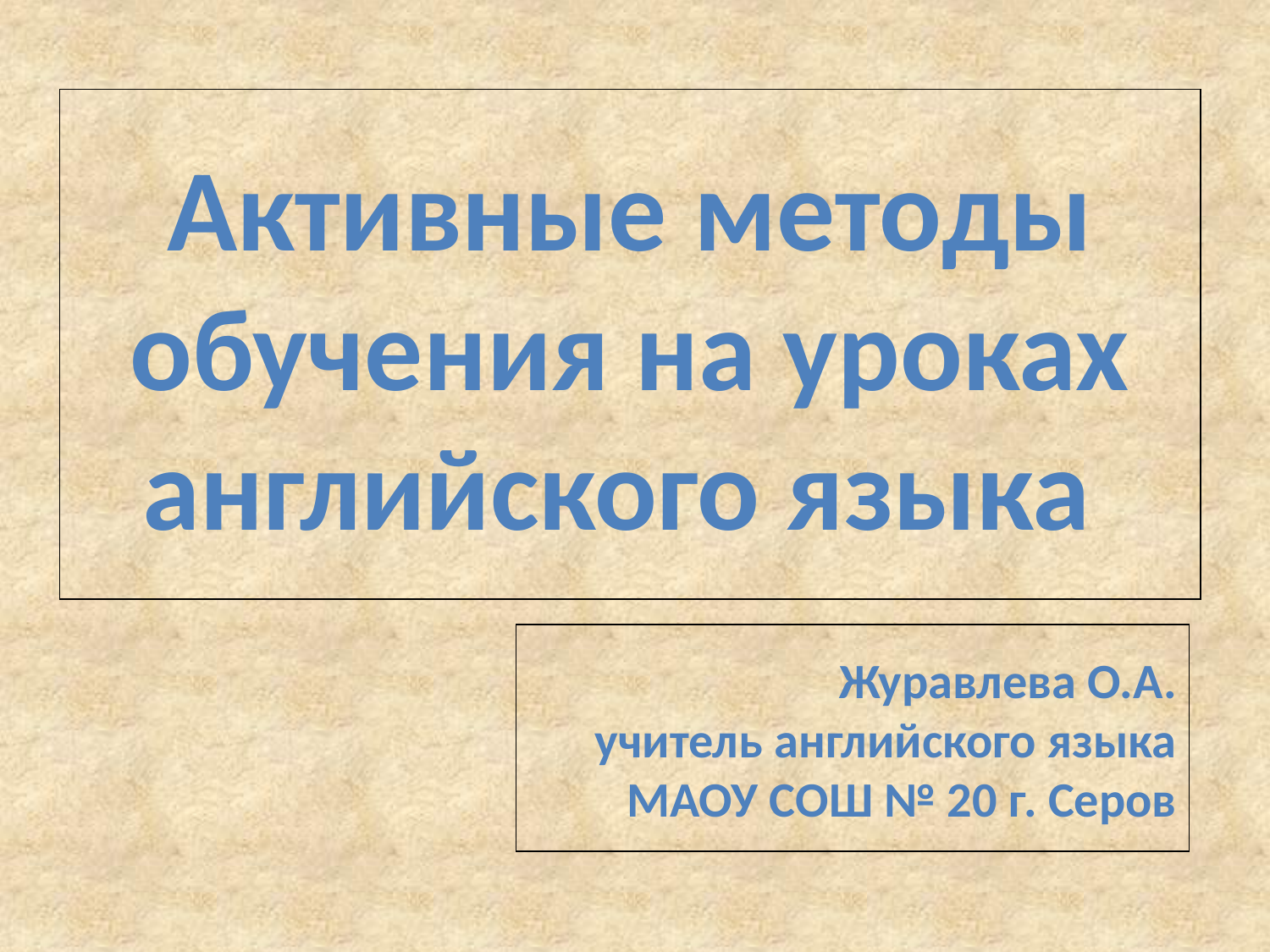

Активные методы обучения на уроках английского языка
Журавлева О.А.
учитель английского языка
МАОУ СОШ № 20 г. Серов